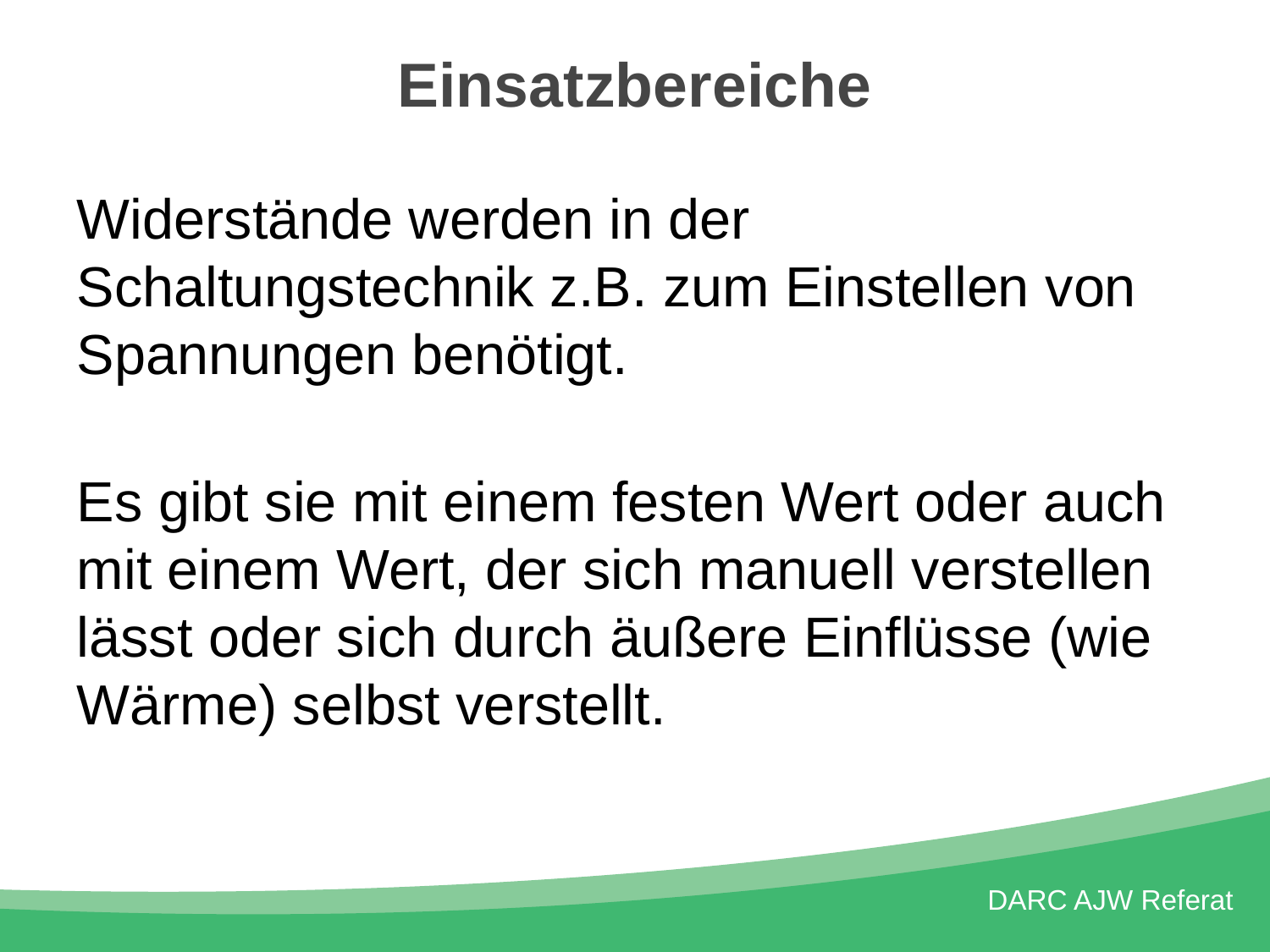

# Einsatzbereiche
Widerstände werden in der Schaltungstechnik z.B. zum Einstellen von Spannungen benötigt.
Es gibt sie mit einem festen Wert oder auch mit einem Wert, der sich manuell verstellen lässt oder sich durch äußere Einflüsse (wie Wärme) selbst verstellt.